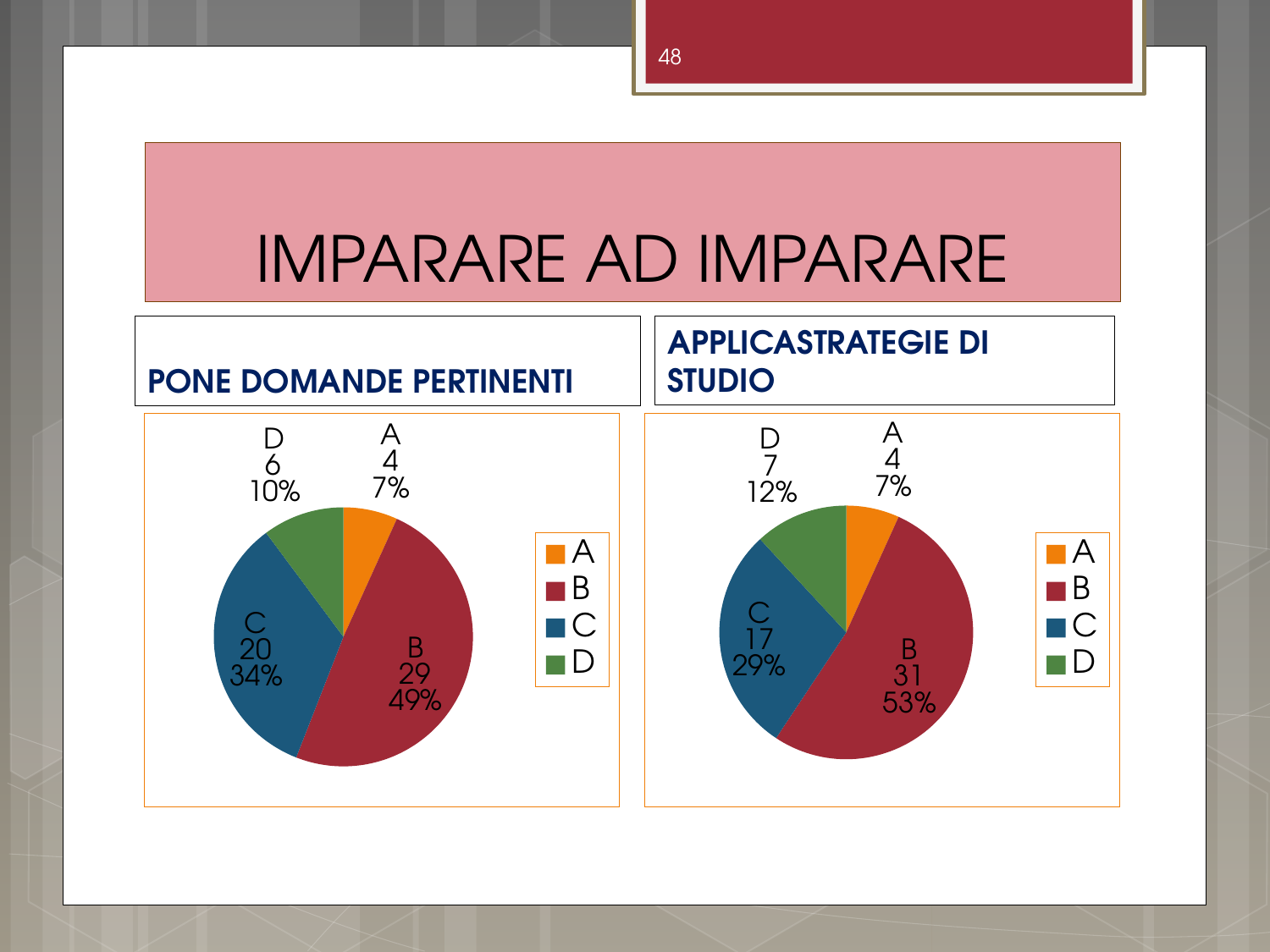

48
# IMPARARE AD IMPARARE
PONE DOMANDE PERTINENTI
APPLICASTRATEGIE DI STUDIO

### Chart

| Category | Vendite |
|---|---|
| A | 4.0 |
| B | 29.0 |
| C | 20.0 |
| D | 6.0 |

### Chart

| Category | Vendite |
|---|---|
| A | 4.0 |
| B | 31.0 |
| C | 17.0 |
| D | 7.0 |